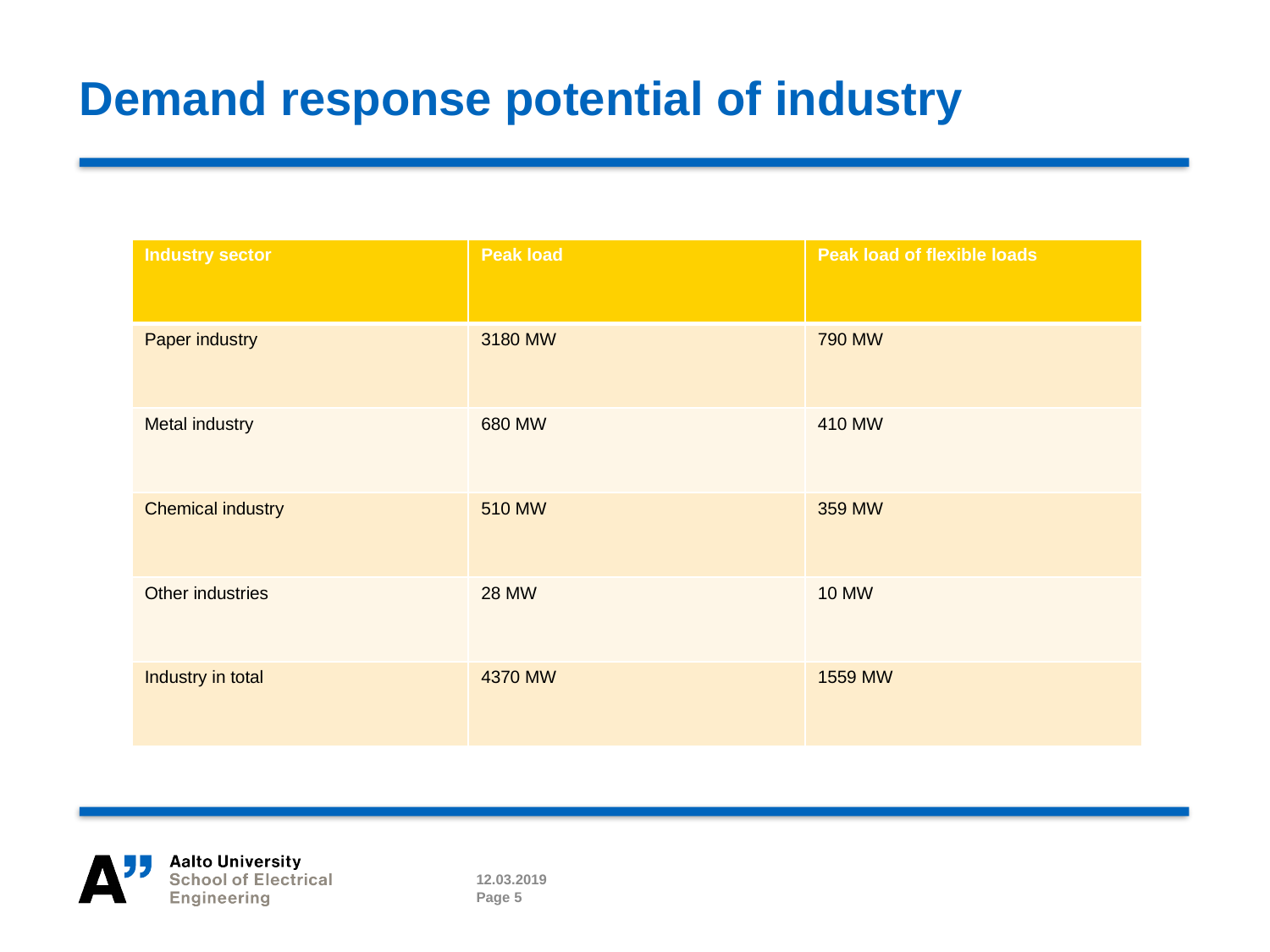

# Demand response potential of industry

| Industry sector | Peak load | Peak load of flexible loads |
| --- | --- | --- |
| Paper industry | 3180 MW | 790 MW |
| Metal industry | 680 MW | 410 MW |
| Chemical industry | 510 MW | 359 MW |
| Other industries | 28 MW | 10 MW |
| Industry in total | 4370 MW | 1559 MW |

12.03.2019
Page 5